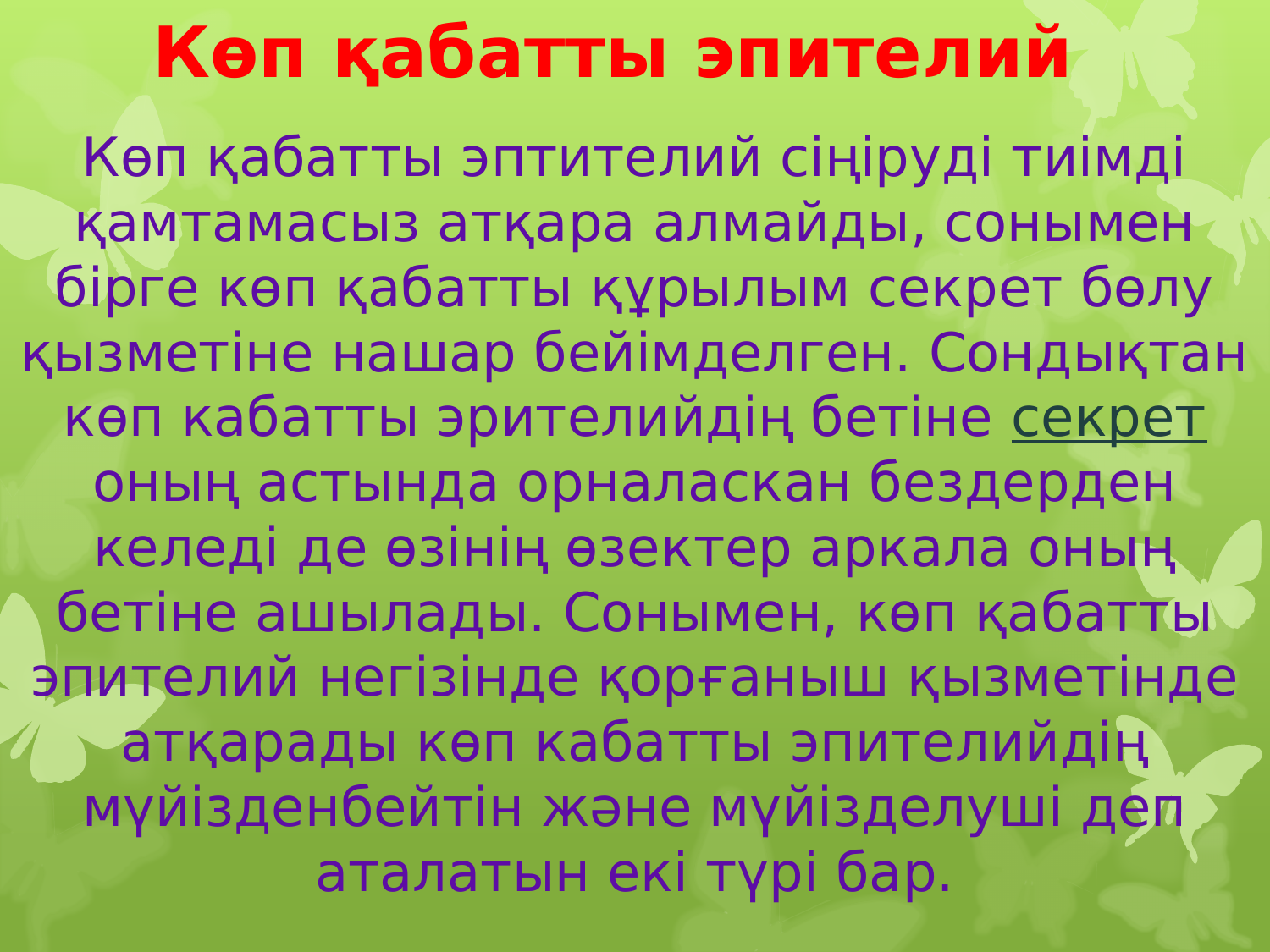

# Көп қабатты эпителий
Көп қабатты эптителий сіңіруді тиімді қамтамасыз атқара алмайды, сонымен бірге көп қабатты құрылым секрет бөлу қызметіне нашар бейімделген. Сондықтан көп кабатты эрителийдің бетіне секрет оның астында орналаскан бездерден келеді де өзінің өзектер аркала оның бетіне ашылады. Сонымен, көп қабатты эпителий негізінде қорғаныш қызметінде атқарады көп кабатты эпителийдің мүйізденбейтін және мүйізделуші деп аталатын екі түрі бар.